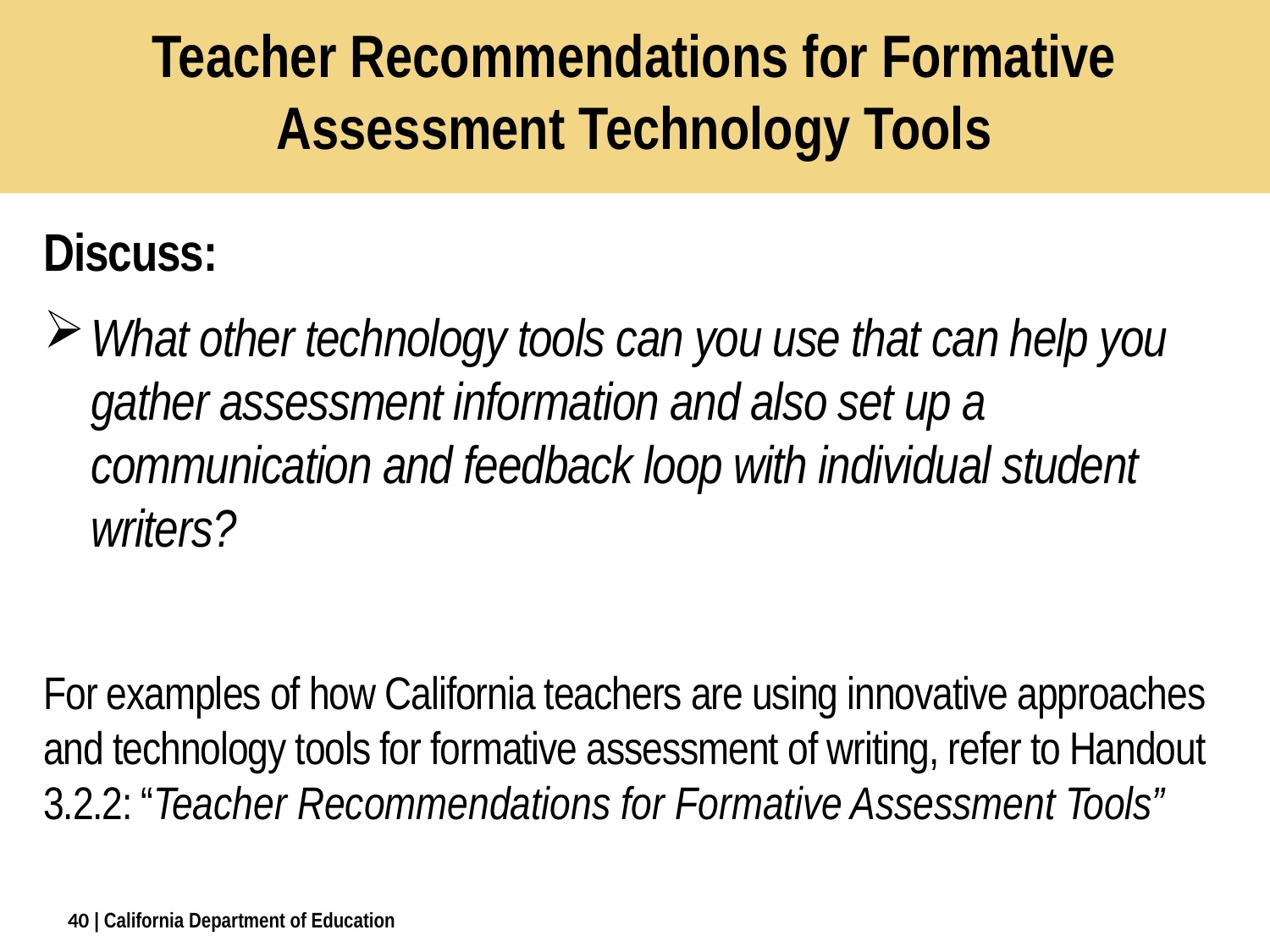

# Teacher Recommendations for Formative Assessment Technology Tools
Discuss:
What other technology tools can you use that can help you gather assessment information and also set up a communication and feedback loop with individual student writers?

For examples of how California teachers are using innovative approaches and technology tools for formative assessment of writing, refer to Handout 3.2.2: “Teacher Recommendations for Formative Assessment Tools”

40
| California Department of Education